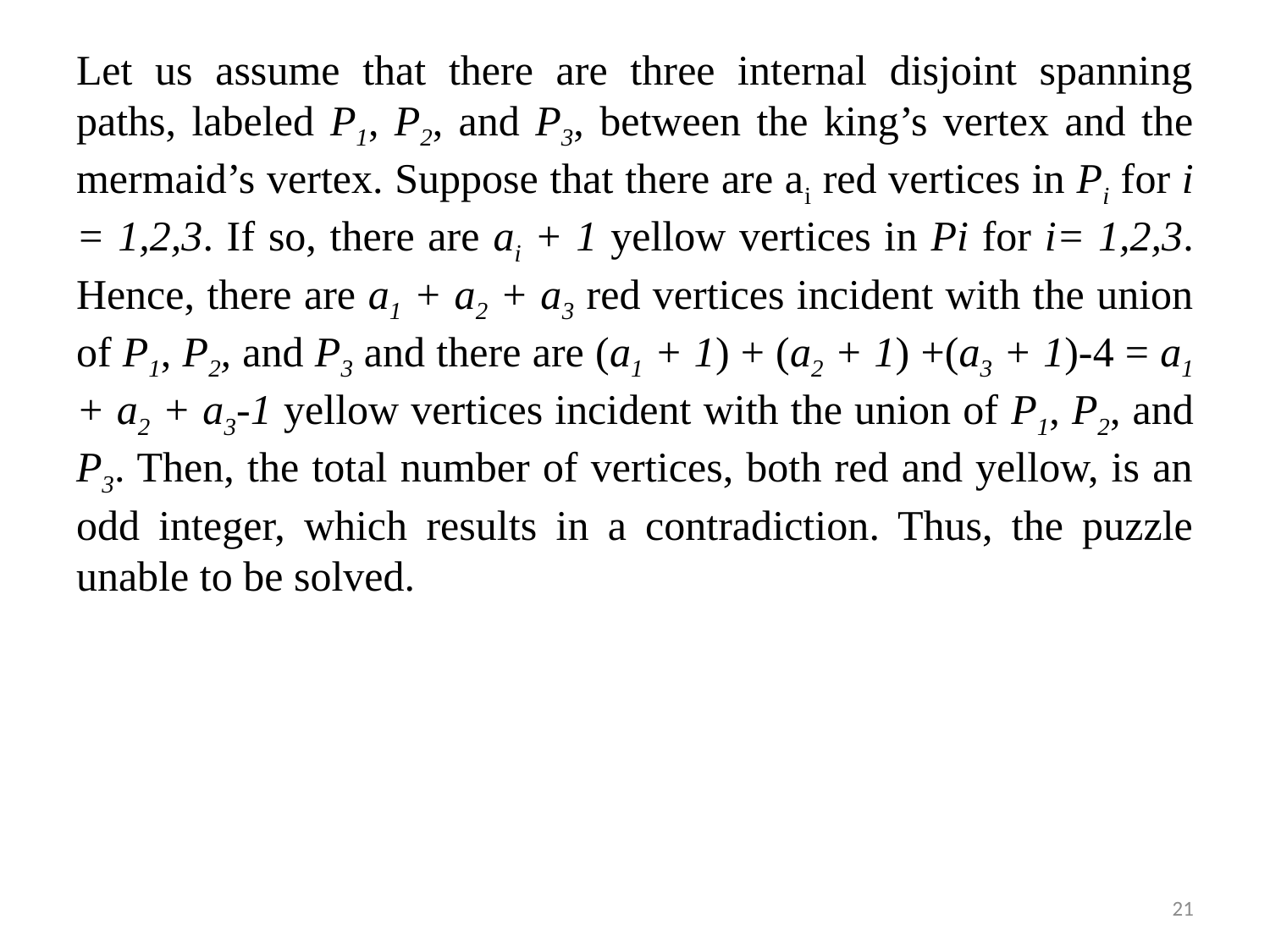

Let us assume that there are three internal disjoint spanning paths, labeled P1, P2, and P3, between the king’s vertex and the mermaid’s vertex. Suppose that there are ai red vertices in Pi for i = 1,2,3. If so, there are ai + 1 yellow vertices in Pi for i= 1,2,3. Hence, there are a1 + a2 + a3 red vertices incident with the union of P1, P2, and P3 and there are (a1 + 1) + (a2 + 1) +(a3 + 1)-4 = a1 + a2 + a3-1 yellow vertices incident with the union of P1, P2, and P3. Then, the total number of vertices, both red and yellow, is an odd integer, which results in a contradiction. Thus, the puzzle unable to be solved.

21